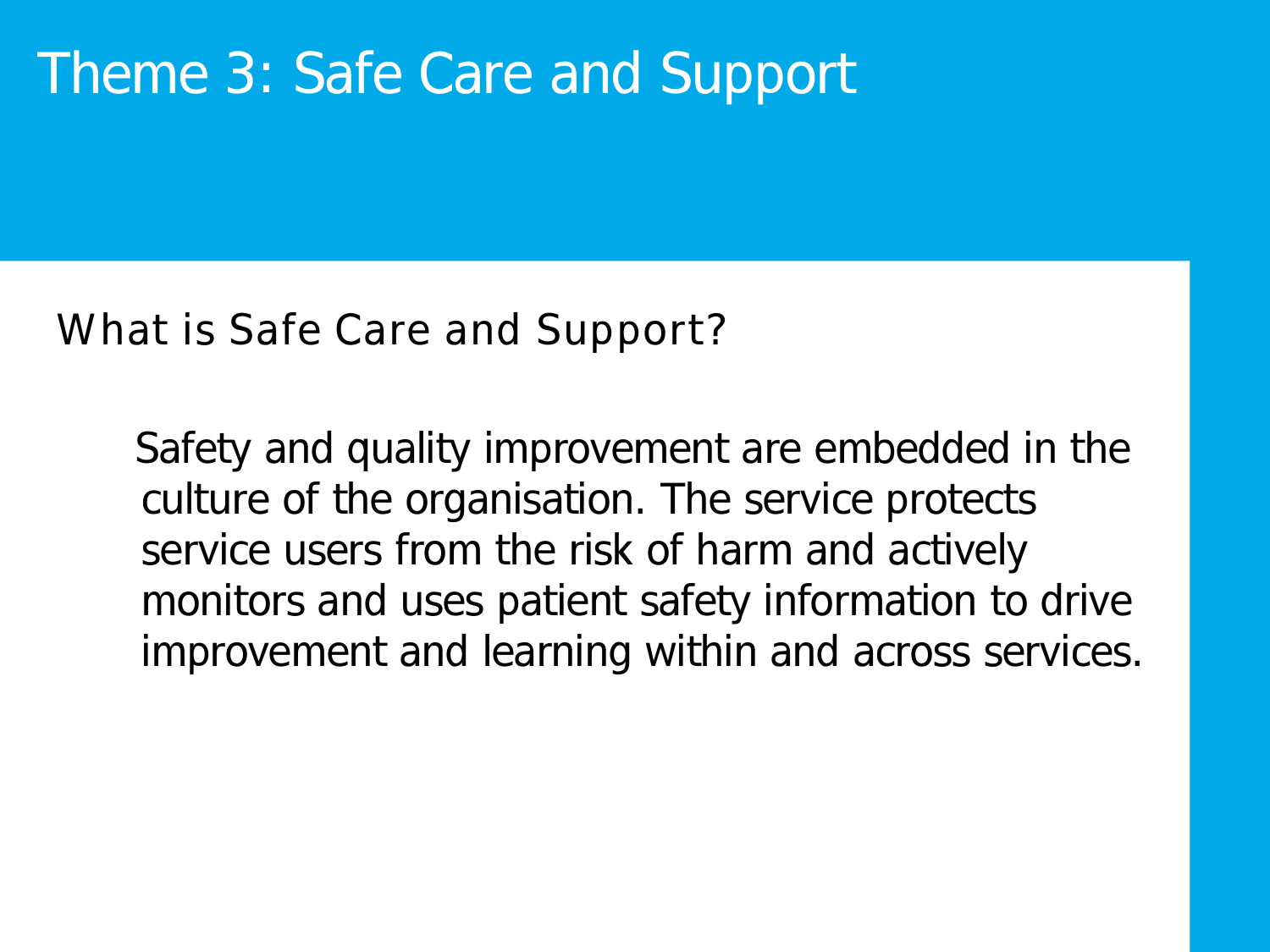

Theme 3: Safe Care and Support
What is Safe Care and Support?

      Safety and quality improvement are embedded in the culture of the organisation. The service protects service users from the risk of harm and actively monitors and uses patient safety information to drive improvement and learning within and across services.